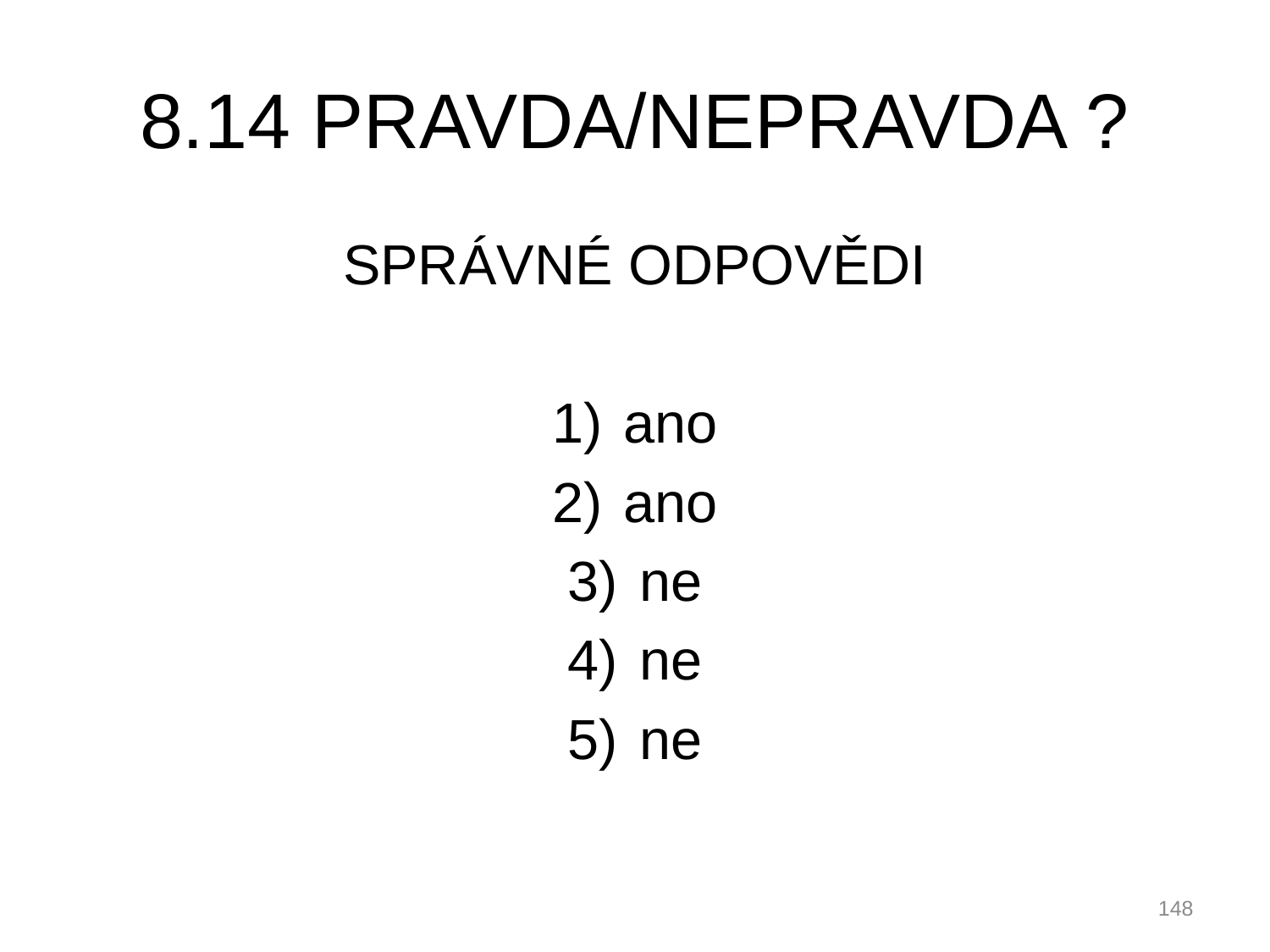

# 8.14 PRAVDA/NEPRAVDA ?
SPRÁVNÉ ODPOVĚDI

ano
ano
ne
ne
ne

148